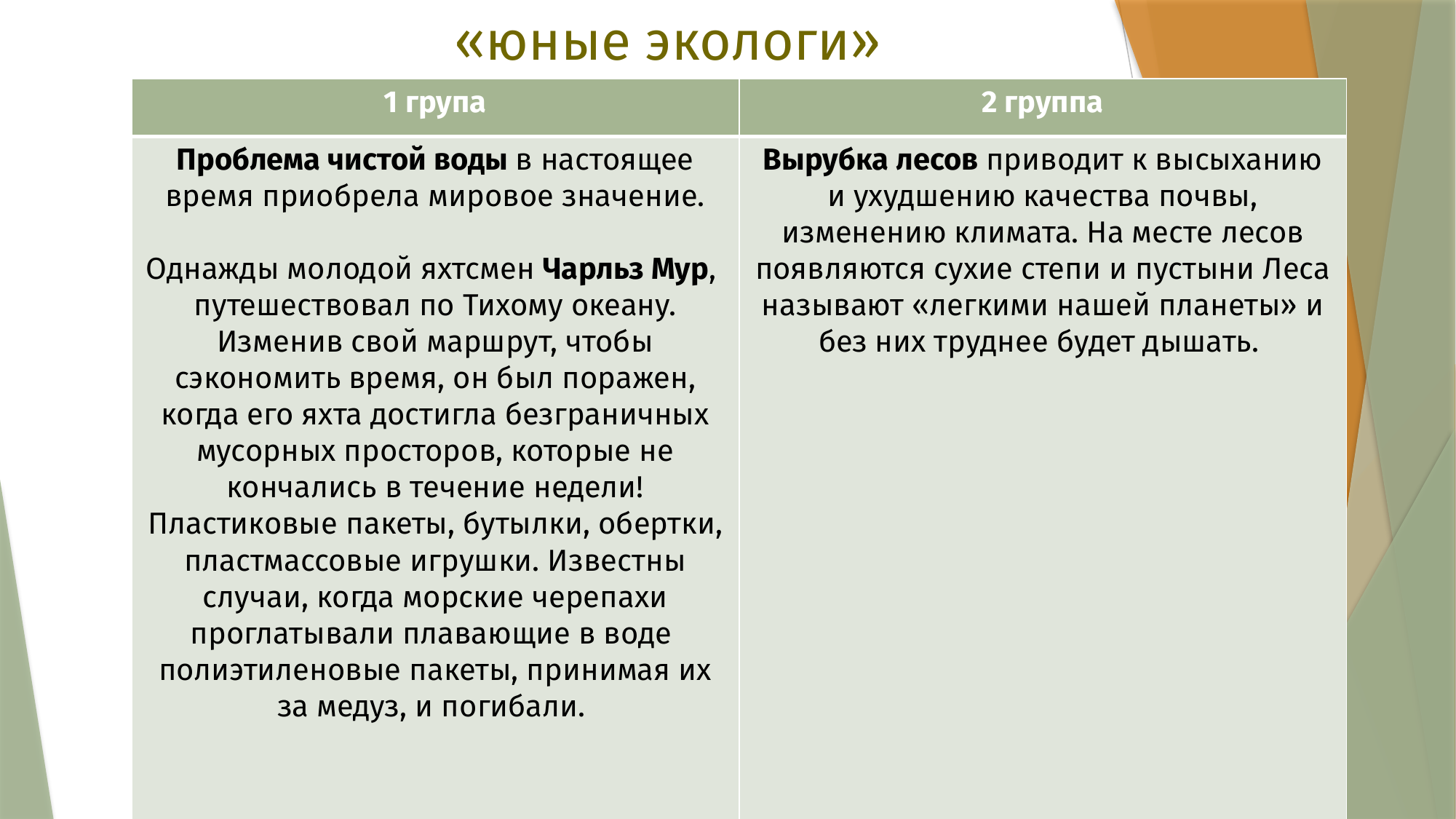

# «юные экологи»
| 1 група | 2 группа |
| --- | --- |
| Проблема чистой воды в настоящее время приобрела мировое значение. Однажды молодой яхтсмен Чарльз Мур, путешествовал по Тихому океану. Изменив свой маршрут, чтобы сэкономить время, он был поражен, когда его яхта достигла безграничных мусорных просторов, которые не кончались в течение недели! Пластиковые пакеты, бутылки, обертки, пластмассовые игрушки. Известны случаи, когда морские черепахи проглатывали плавающие в воде полиэтиленовые пакеты, принимая их за медуз, и погибали. | Вырубка лесов приводит к высыханию и ухудшению качества почвы, изменению климата. На месте лесов появляются сухие степи и пустыни Леса называют «легкими нашей планеты» и без них труднее будет дышать. |